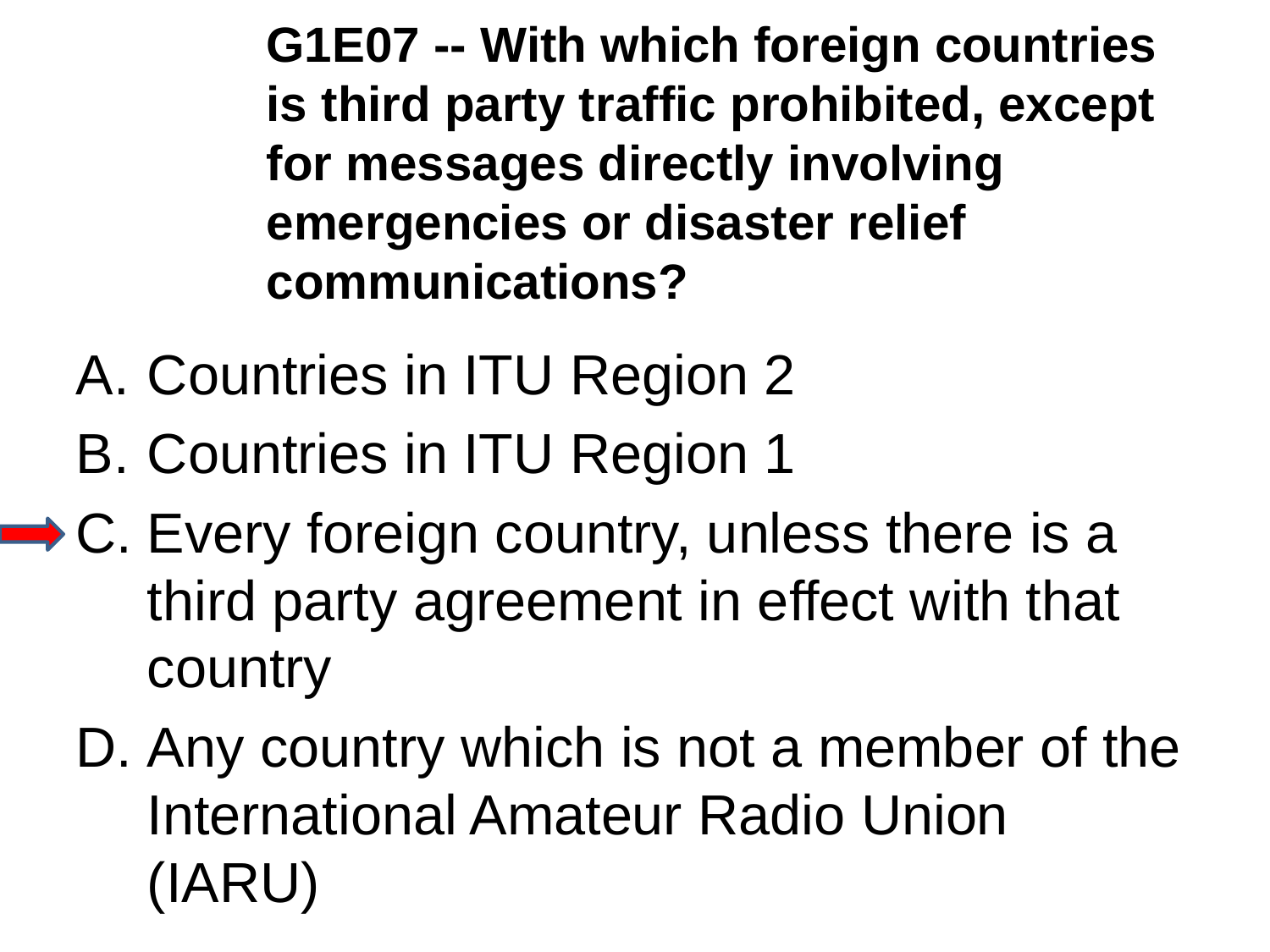

G1E07 -- With which foreign countries is third party traffic prohibited, except for messages directly involving emergencies or disaster relief communications?
A.	Countries in ITU Region 2
B.	Countries in ITU Region 1
C.	Every foreign country, unless there is a third party agreement in effect with that country
D.	Any country which is not a member of the International Amateur Radio Union (IARU)